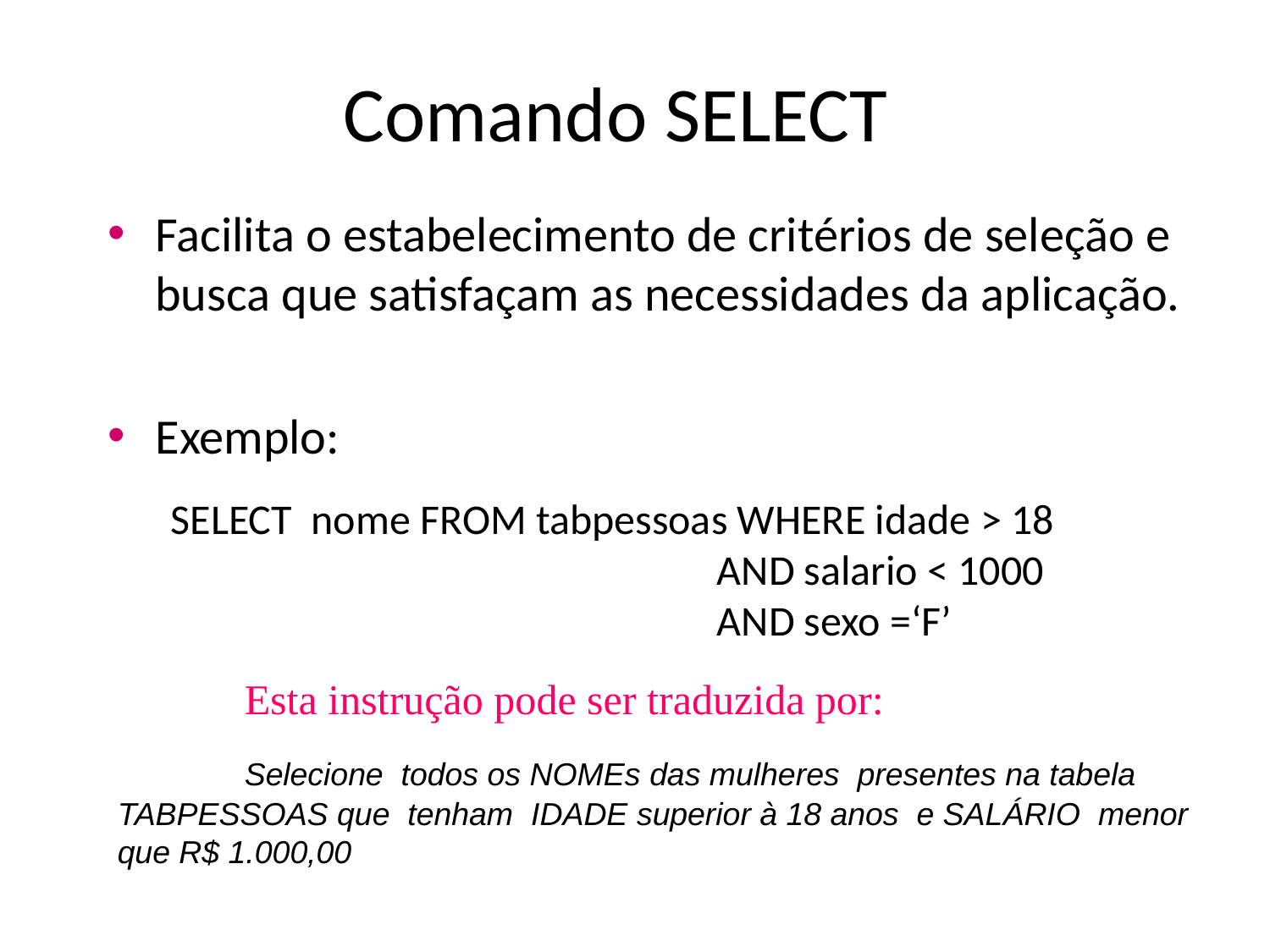

# Comando SELECT
Facilita o estabelecimento de critérios de seleção e busca que satisfaçam as necessidades da aplicação.

Exemplo:

SELECT  nome FROM tabpessoas WHERE idade > 18 					    AND salario < 1000
					    AND sexo =‘F’

	Esta instrução pode ser traduzida por:
	Selecione  todos os NOMEs das mulheres  presentes na tabela  TABPESSOAS que  tenham  IDADE superior à 18 anos  e SALÁRIO  menor que R$ 1.000,00